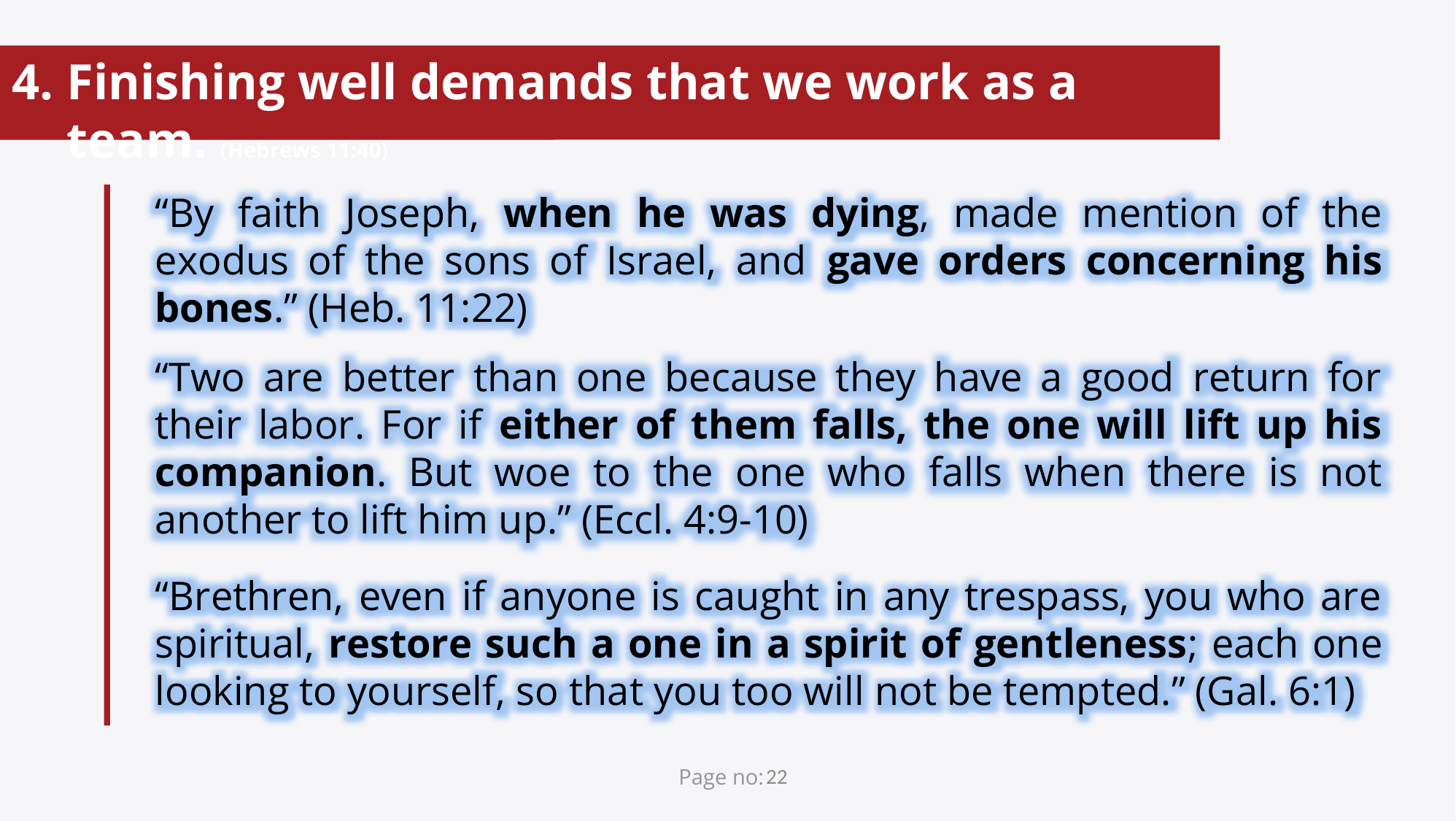

Finishing well demands that we work as a team. (Hebrews 11:40)

“By faith Joseph, when he was dying, made mention of the exodus of the sons of Israel, and gave orders concerning his bones.” (Heb. 11:22)
“Two are better than one because they have a good return for their labor. For if either of them falls, the one will lift up his companion. But woe to the one who falls when there is not another to lift him up.” (Eccl. 4:9-10)
“Brethren, even if anyone is caught in any trespass, you who are spiritual, restore such a one in a spirit of gentleness; each one looking to yourself, so that you too will not be tempted.” (Gal. 6:1)